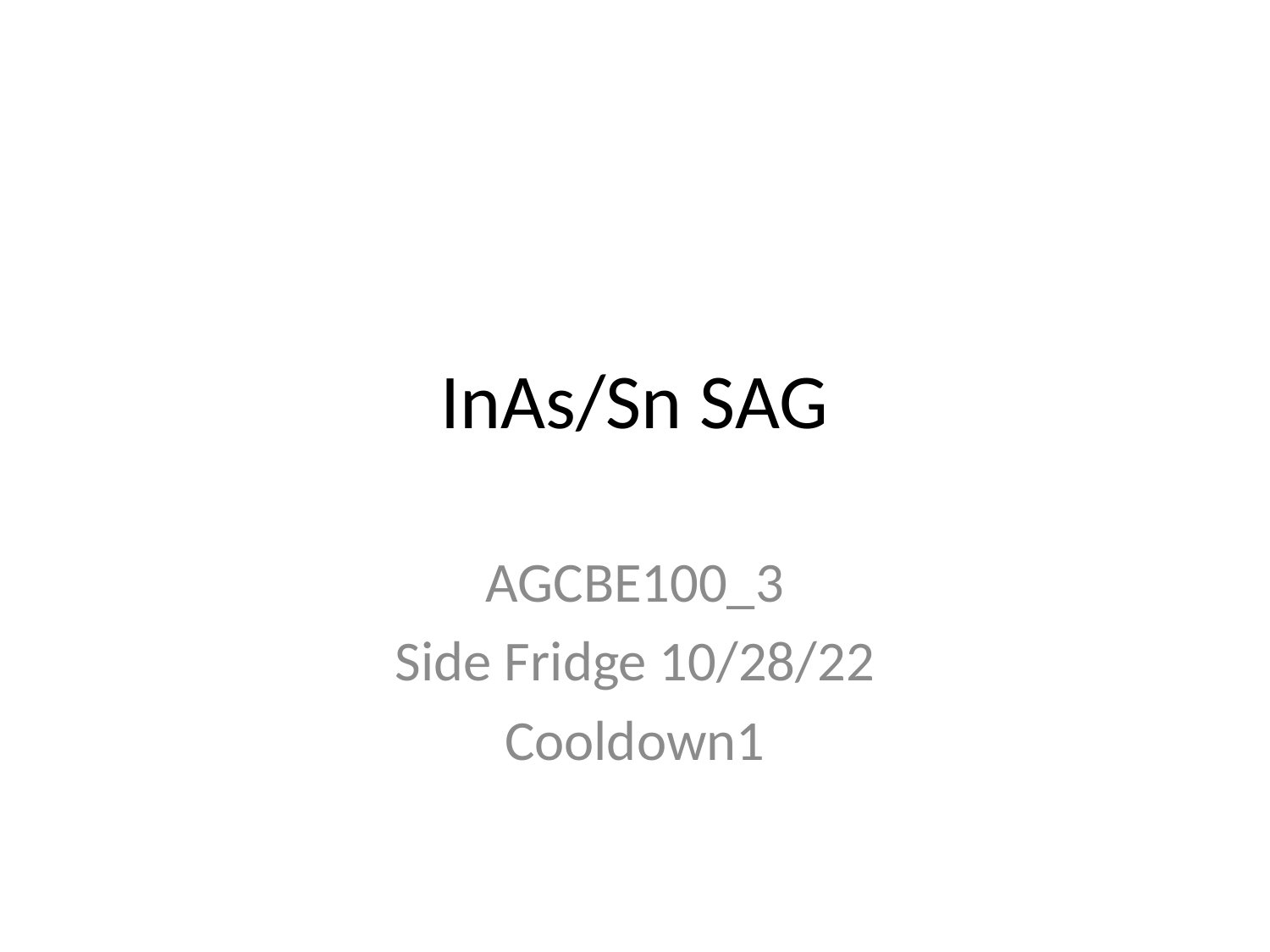

# InAs/Sn SAG
AGCBE100_3
Side Fridge 10/28/22
Cooldown1